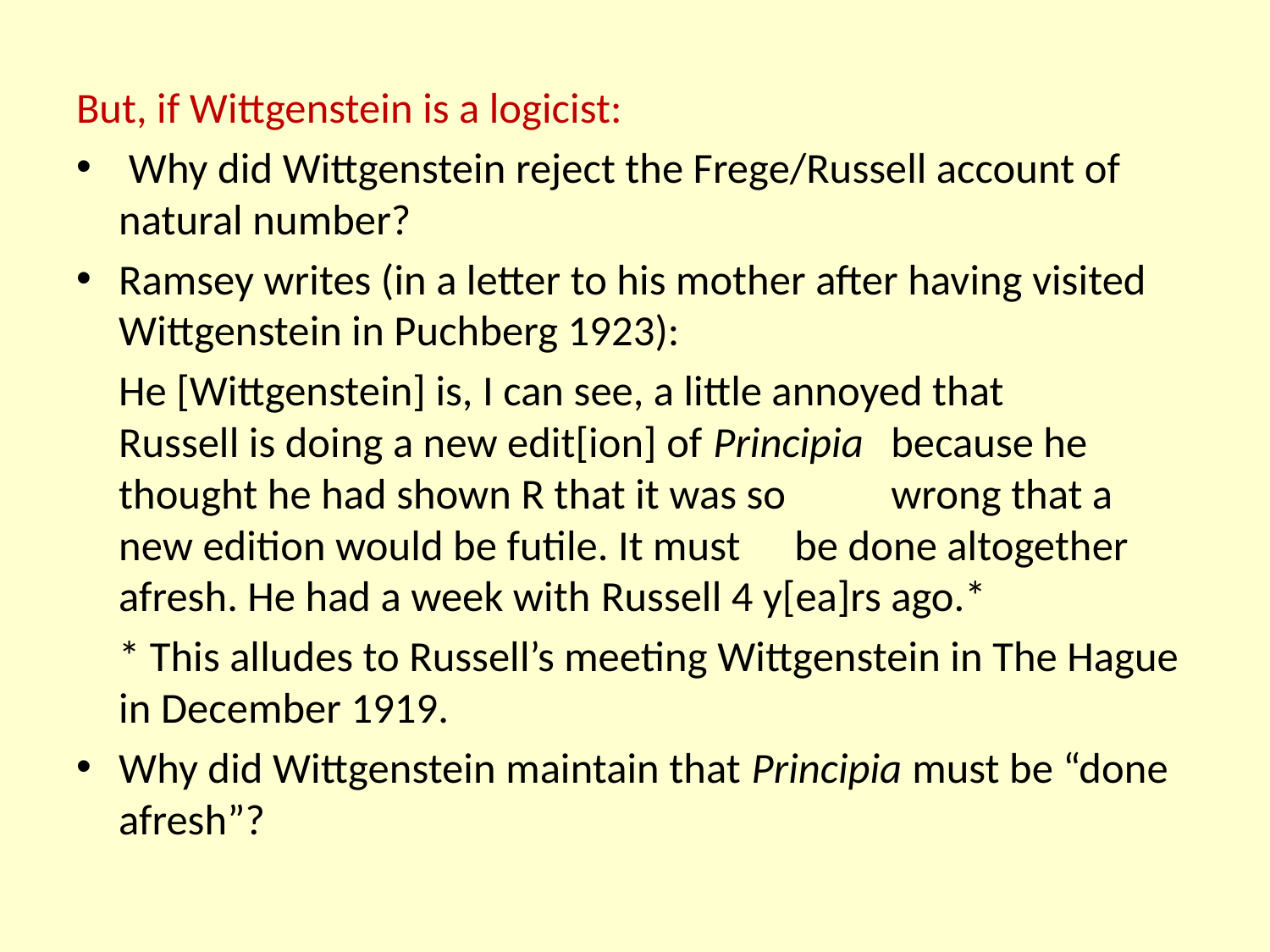

But, if Wittgenstein is a logicist:
 Why did Wittgenstein reject the Frege/Russell account of natural number?
Ramsey writes (in a letter to his mother after having visited Wittgenstein in Puchberg 1923):
		He [Wittgenstein] is, I can see, a little annoyed that 	Russell is doing a new edit[ion] of Principia 	because he thought he had shown R that it was so 	wrong that a new edition would be futile. It must 	be done altogether afresh. He had a week with 	Russell 4 y[ea]rs ago.*
	* This alludes to Russell’s meeting Wittgenstein in The Hague in December 1919.
Why did Wittgenstein maintain that Principia must be “done afresh”?